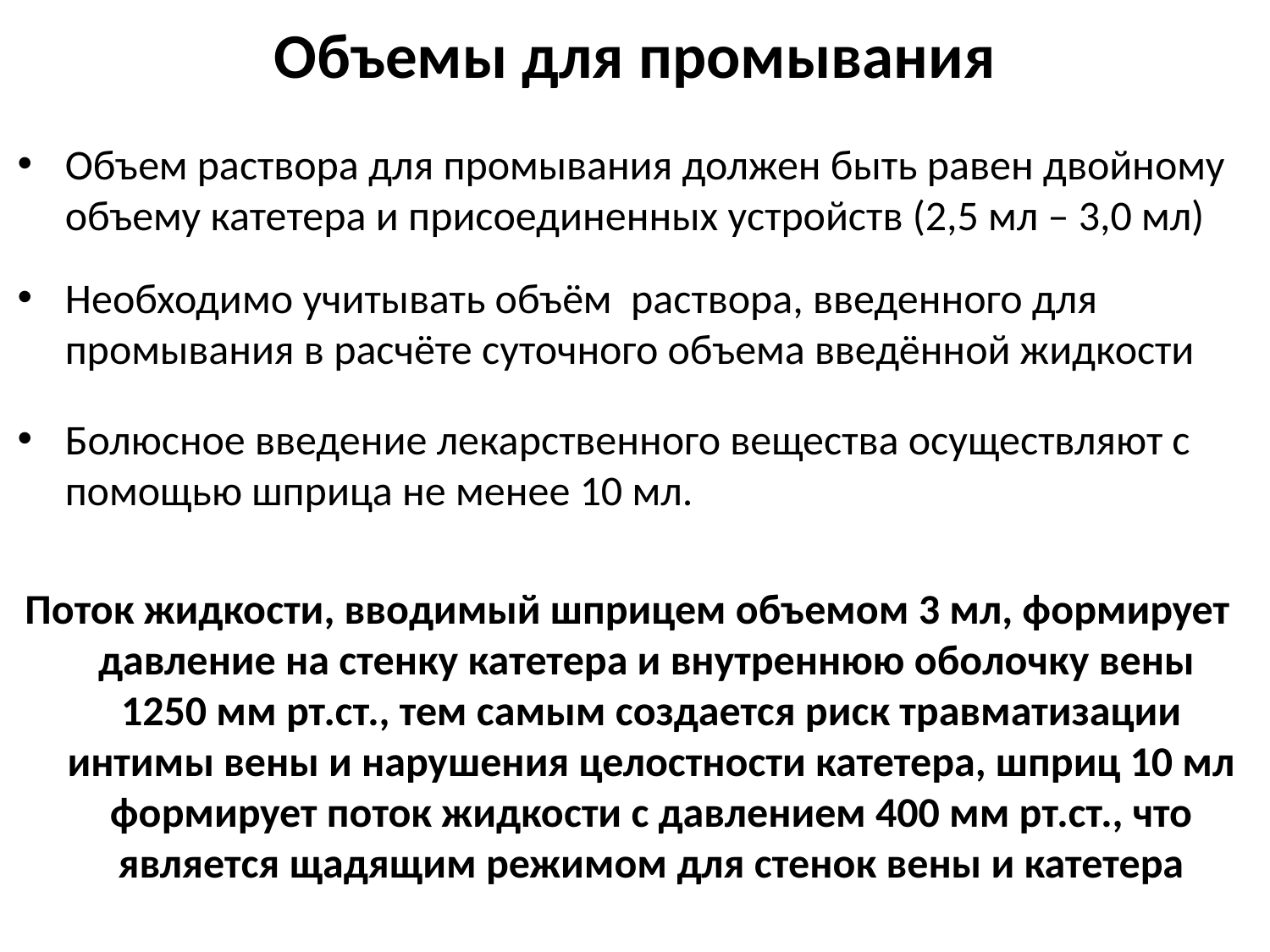

# Объемы для промывания
Объем раствора для промывания должен быть равен двойному объему катетера и присоединенных устройств (2,5 мл – 3,0 мл)
Необходимо учитывать объём  раствора, введенного для промывания в расчёте суточного объема введённой жидкости
Болюсное введение лекарственного вещества осуществляют с помощью шприца не менее 10 мл.

Поток жидкости, вводимый шприцем объемом 3 мл, формирует давление на стенку катетера и внутреннюю оболочку вены  1250 мм рт.ст., тем самым создается риск травматизации интимы вены и нарушения целостности катетера, шприц 10 мл формирует поток жидкости с давлением 400 мм рт.ст., что является щадящим режимом для стенок вены и катетера